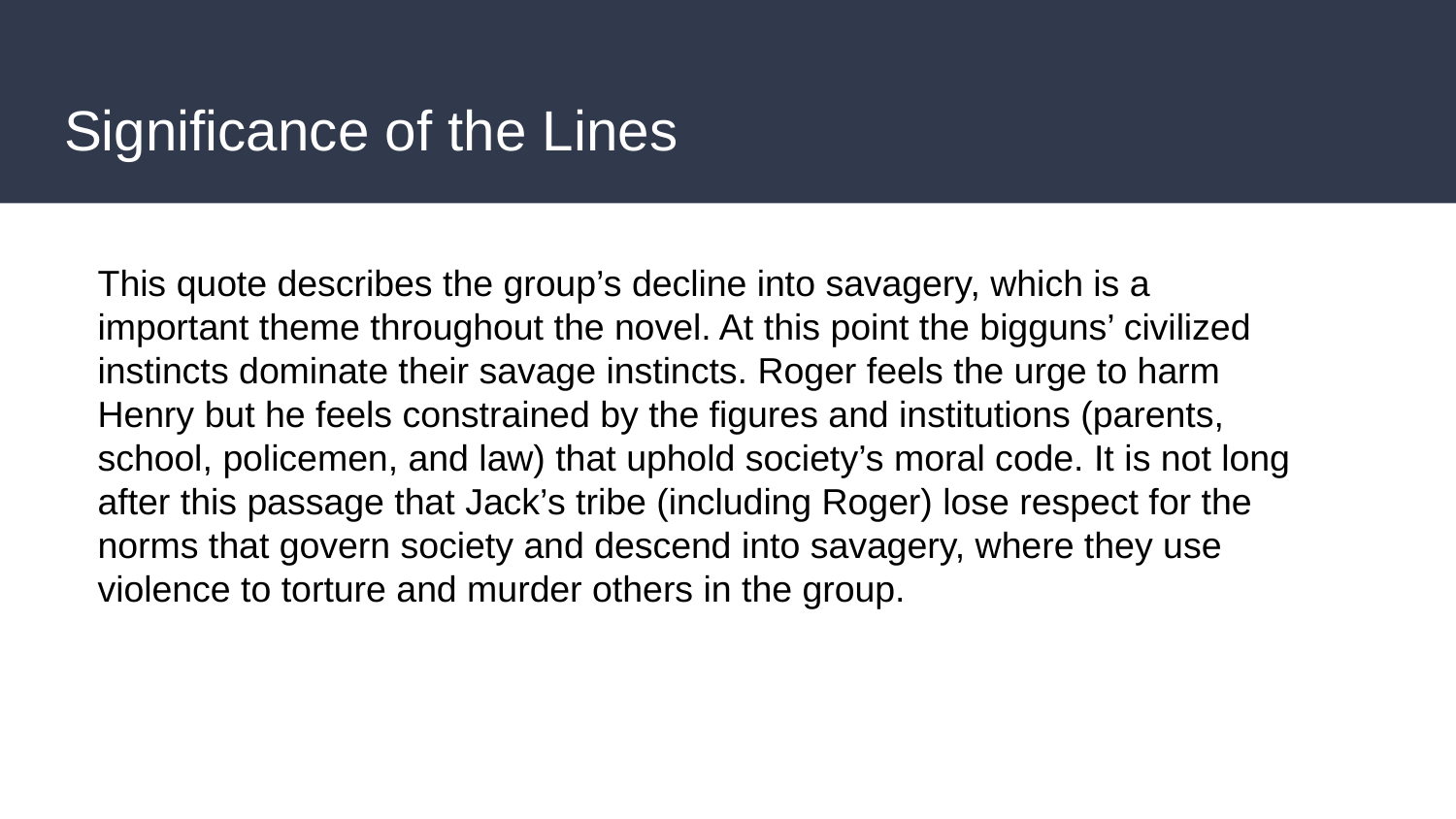

# Significance of the Lines
This quote describes the group’s decline into savagery, which is a important theme throughout the novel. At this point the bigguns’ civilized instincts dominate their savage instincts. Roger feels the urge to harm Henry but he feels constrained by the figures and institutions (parents, school, policemen, and law) that uphold society’s moral code. It is not long after this passage that Jack’s tribe (including Roger) lose respect for the norms that govern society and descend into savagery, where they use violence to torture and murder others in the group.